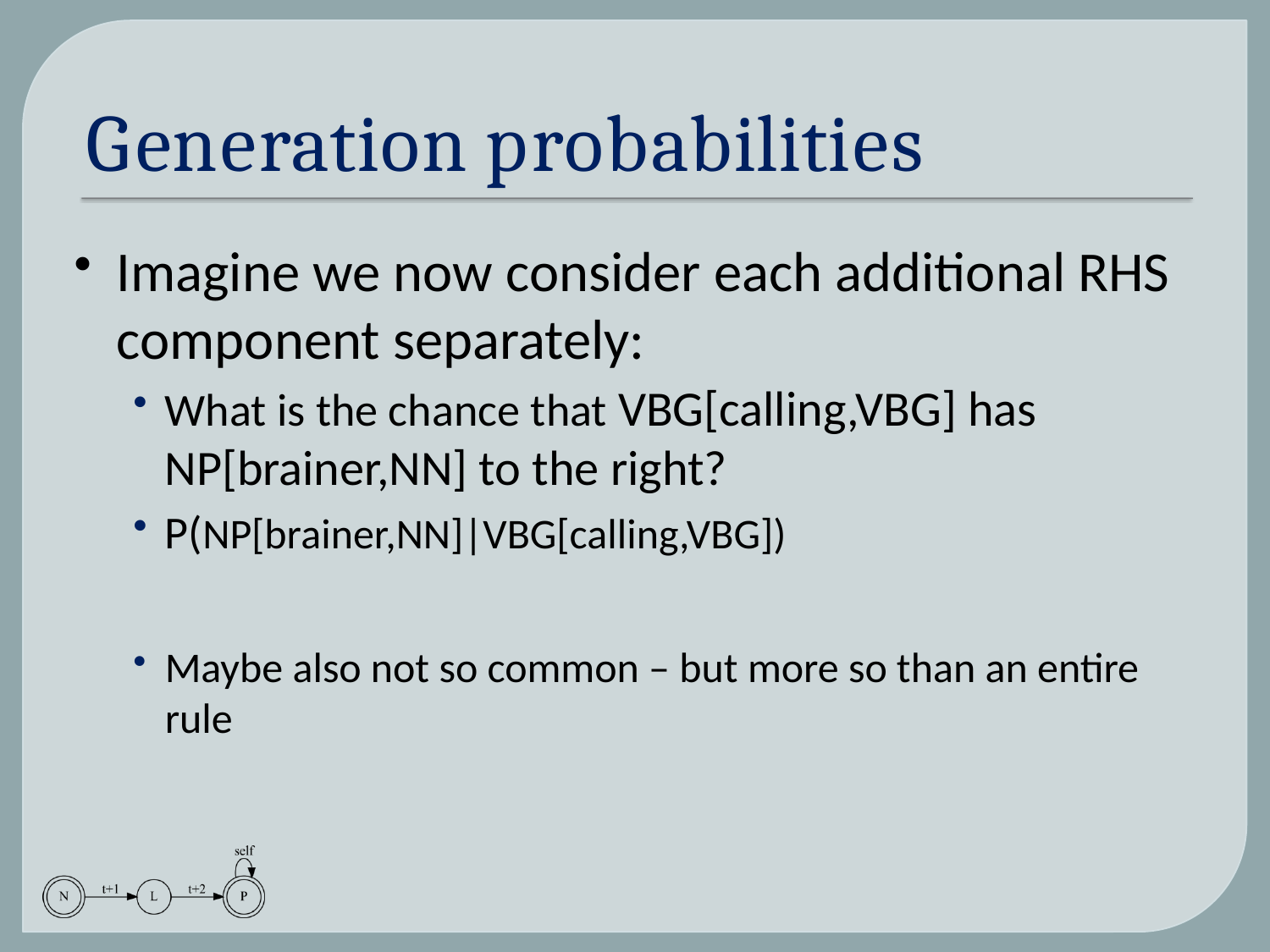

# Generation probabilities
Imagine we now consider each additional RHS component separately:
What is the chance that VBG[calling,VBG] has NP[brainer,NN] to the right?
P(NP[brainer,NN]|VBG[calling,VBG])

Maybe also not so common – but more so than an entire rule